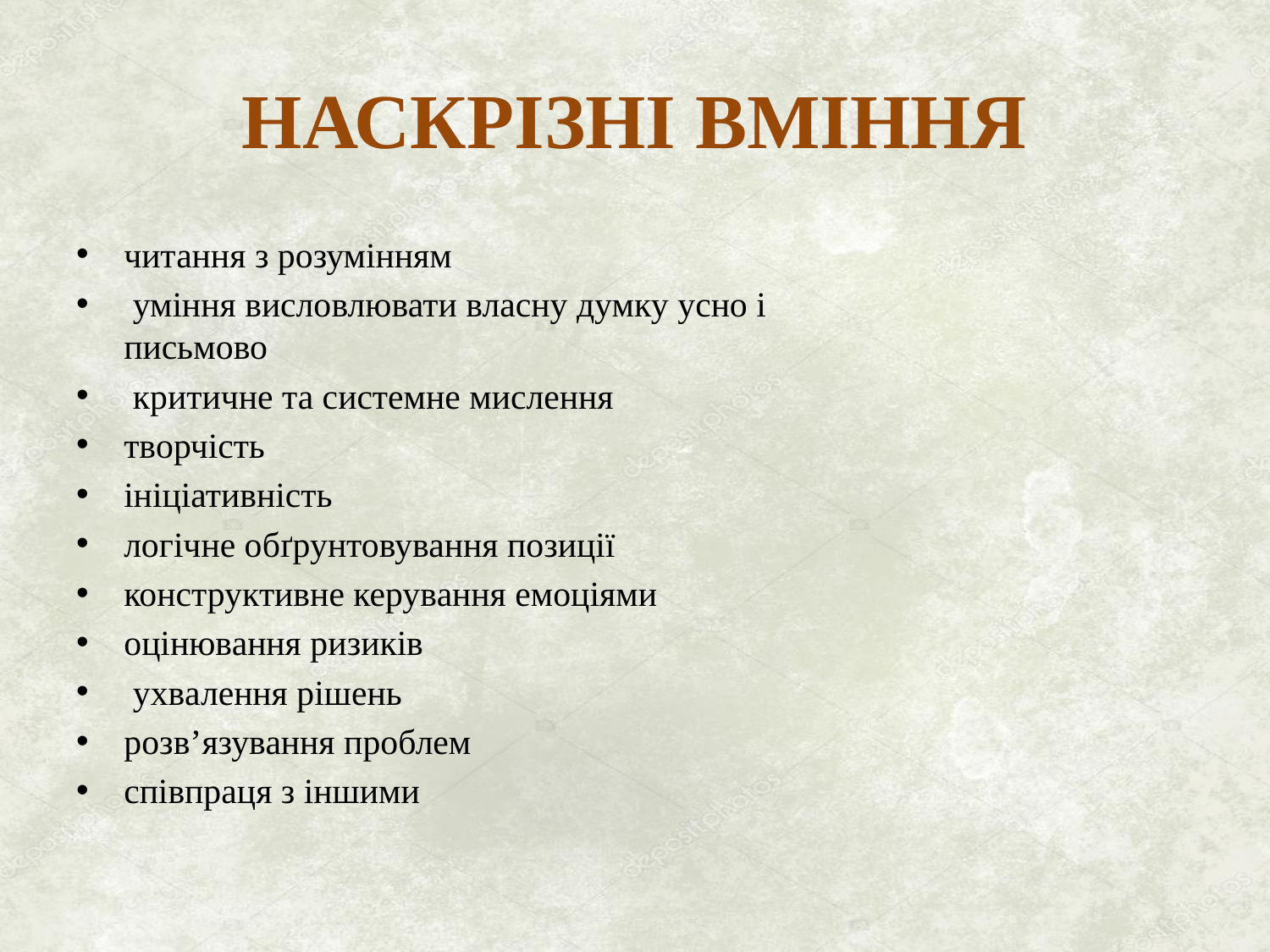

# НАСКРІЗНІ ВМІННЯ
читання з розумінням
 уміння висловлювати власну думку усно і
письмово
 критичне та системне мислення
творчість
ініціативність
логічне обґрунтовування позиції
конструктивне керування емоціями
оцінювання ризиків
 ухвалення рішень
розв’язування проблем
співпраця з іншими